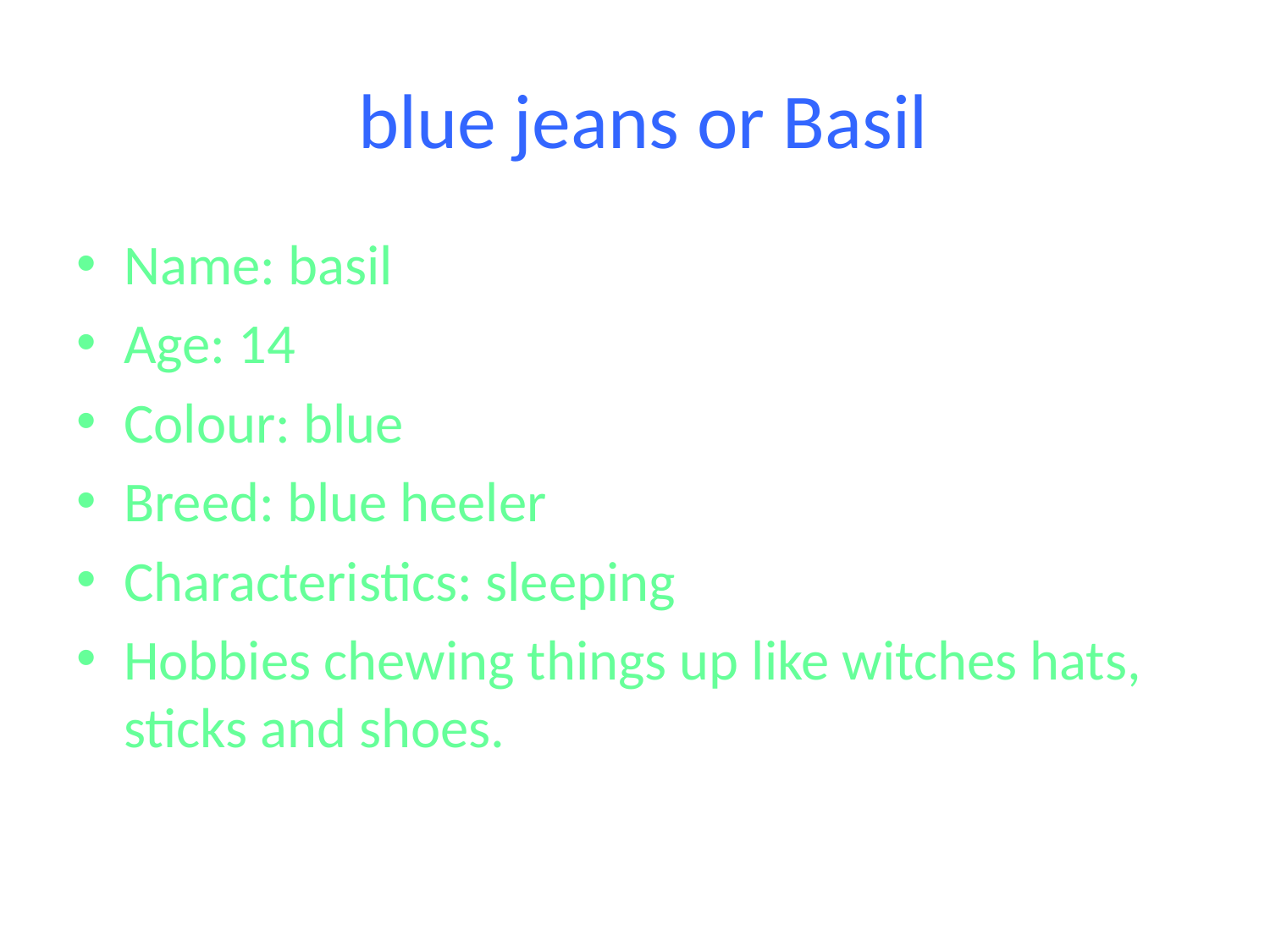

# blue jeans or Basil
Name: basil
Age: 14
Colour: blue
Breed: blue heeler
Characteristics: sleeping
Hobbies chewing things up like witches hats, sticks and shoes.